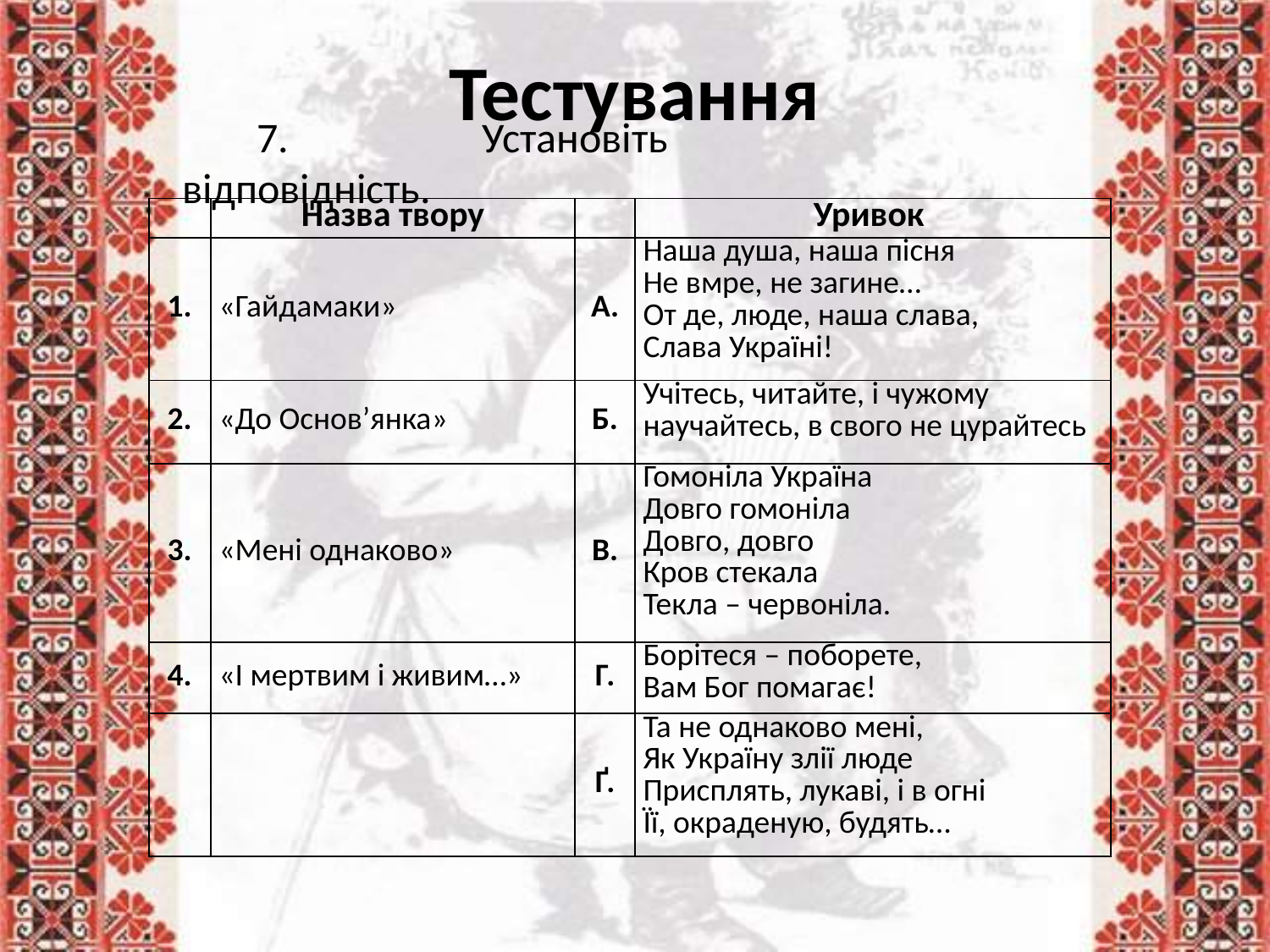

# Тестування
7. Установіть відповідність.
|  | Назва твору |  | Уривок |
| --- | --- | --- | --- |
| 1. | «Гайдамаки» | А. | Наша душа, наша пісня Не вмре, не загине… От де, люде, наша слава, Слава Україні! |
| 2. | «До Основ’янка» | Б. | Учітесь, читайте, і чужому научайтесь, в свого не цурайтесь |
| 3. | «Мені однаково» | В. | Гомоніла Україна Довго гомоніла Довго, довго Кров стекала Текла – червоніла. |
| 4. | «І мертвим і живим…» | Г. | Борітеся – поборете, Вам Бог помагає! |
|  |  | Ґ. | Та не однаково мені, Як Україну злії люде Присплять, лукаві, і в огні Її, окраденую, будять… |